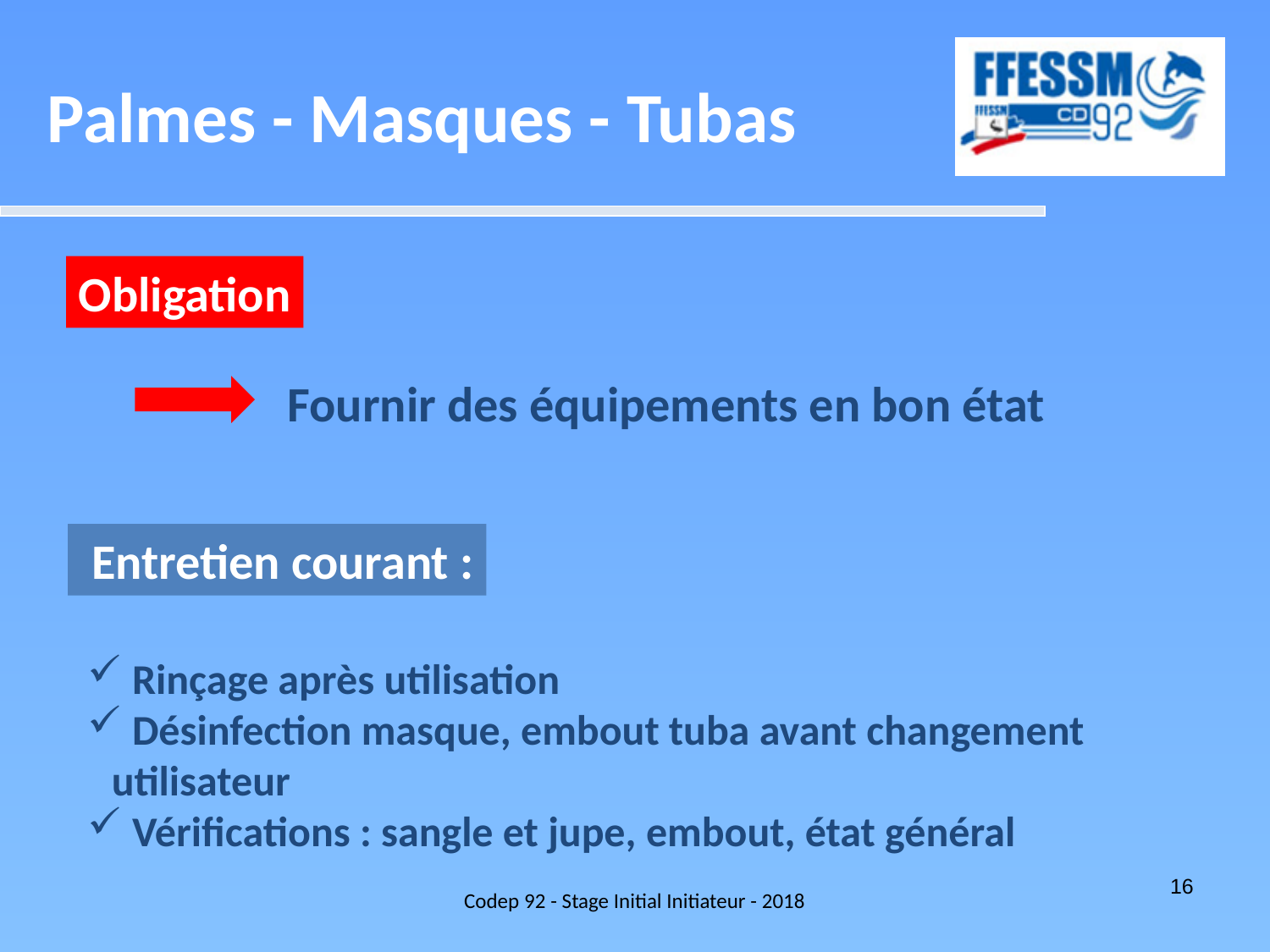

Palmes - Masques - Tubas
Obligation
Fournir des équipements en bon état

 Entretien courant :
 Rinçage après utilisation
 Désinfection masque, embout tuba avant changement utilisateur
 Vérifications : sangle et jupe, embout, état général
Codep 92 - Stage Initial Initiateur - 2018
16